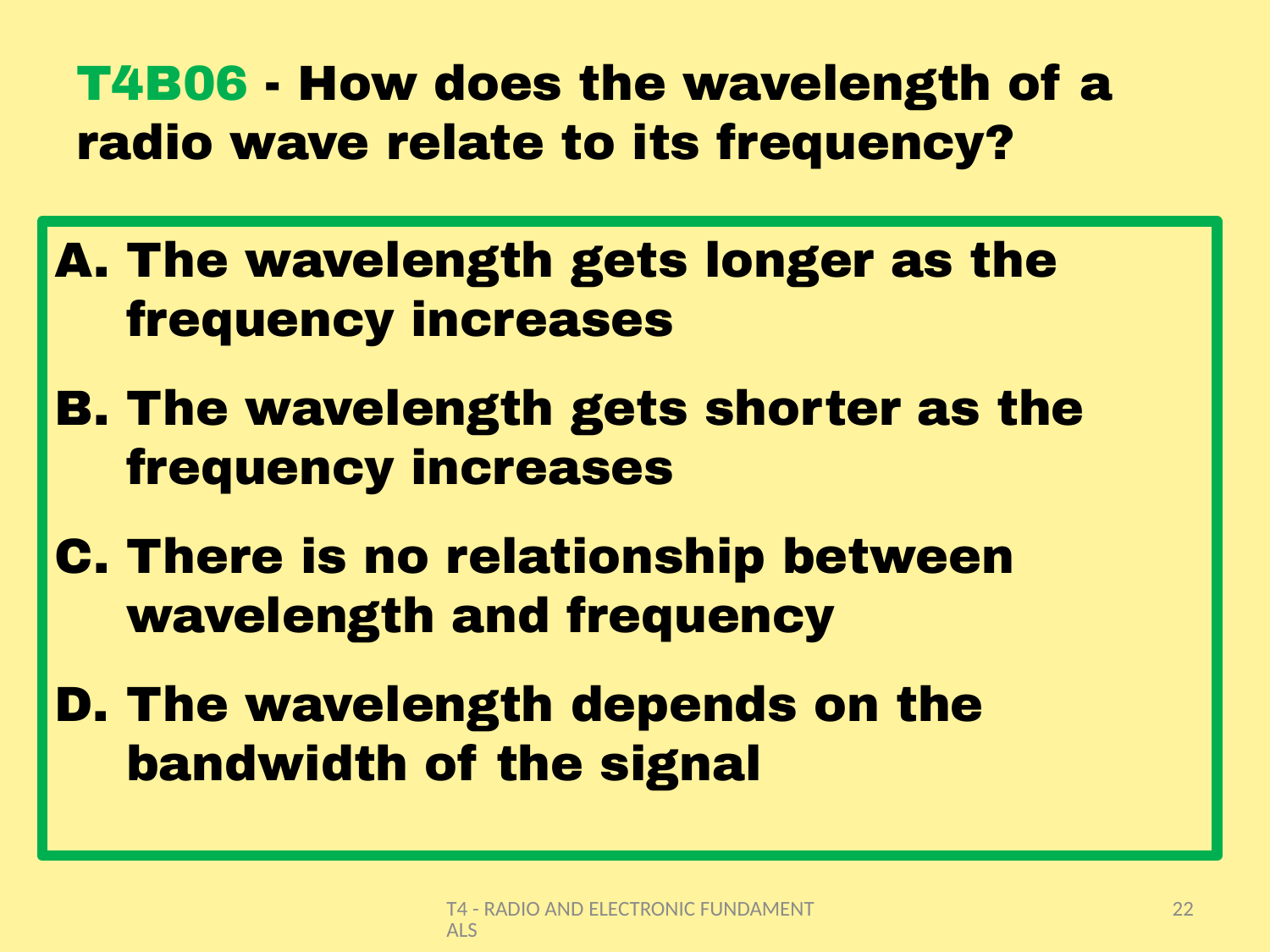

# T4B06 - How does the wavelength of a radio wave relate to its frequency?
The wavelength gets longer as the frequency increases

The wavelength gets shorter as the frequency increases

There is no relationship between wavelength and frequency

The wavelength depends on the bandwidth of the signal

T4 - RADIO AND ELECTRONIC FUNDAMENTALS
22